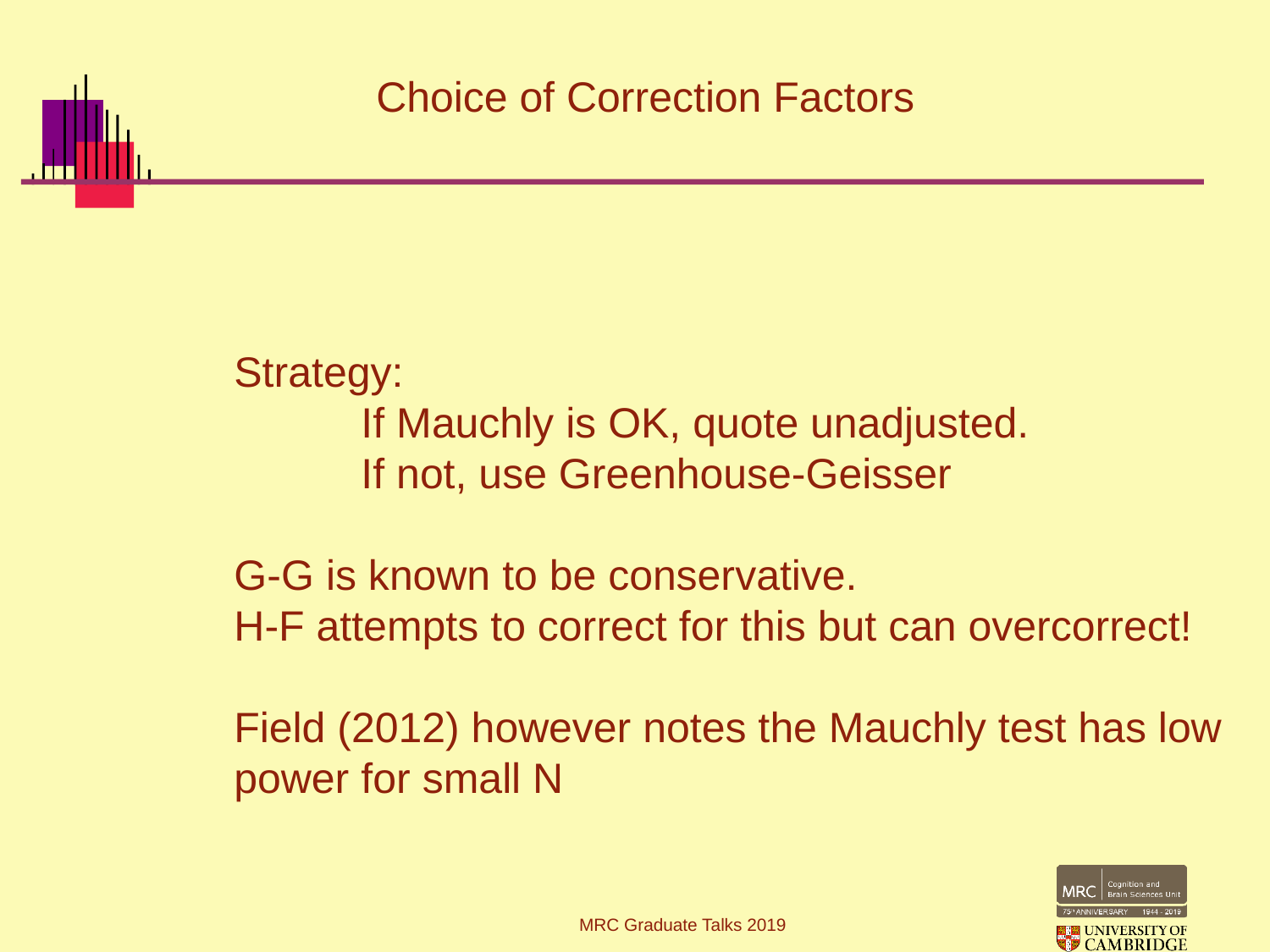

Choice of Correction Factors

Strategy:
	If Mauchly is OK, quote unadjusted.
	If not, use Greenhouse-Geisser

G-G is known to be conservative.
H-F attempts to correct for this but can overcorrect!

Field (2012) however notes the Mauchly test has low
power for small N

MRC Graduate Talks 2019